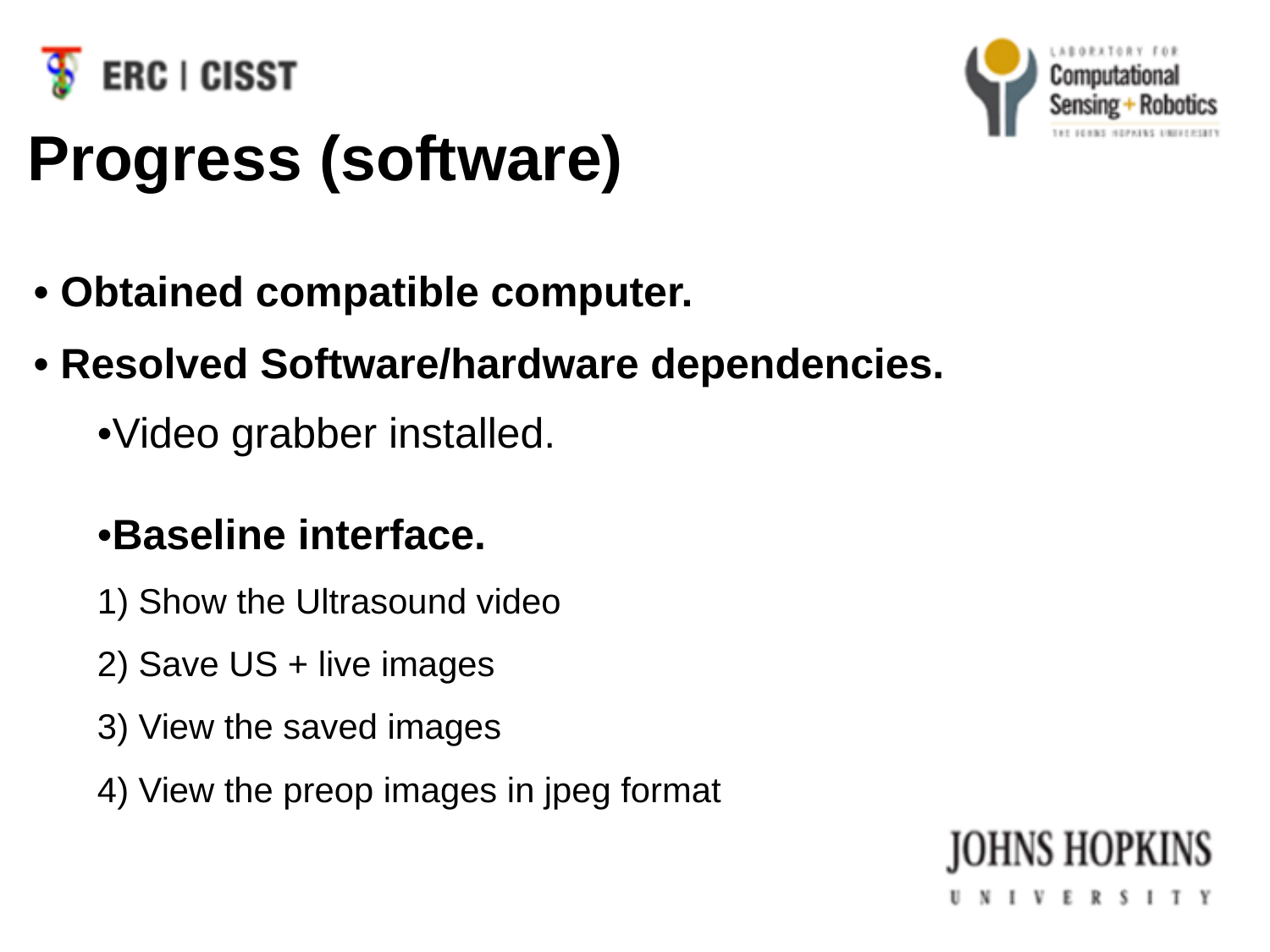

Progress (software)
• Obtained compatible computer.
• Resolved Software/hardware dependencies.
•Video grabber installed.

•Baseline interface.
1) Show the Ultrasound video
2) Save US + live images
3) View the saved images
4) View the preop images in jpeg format